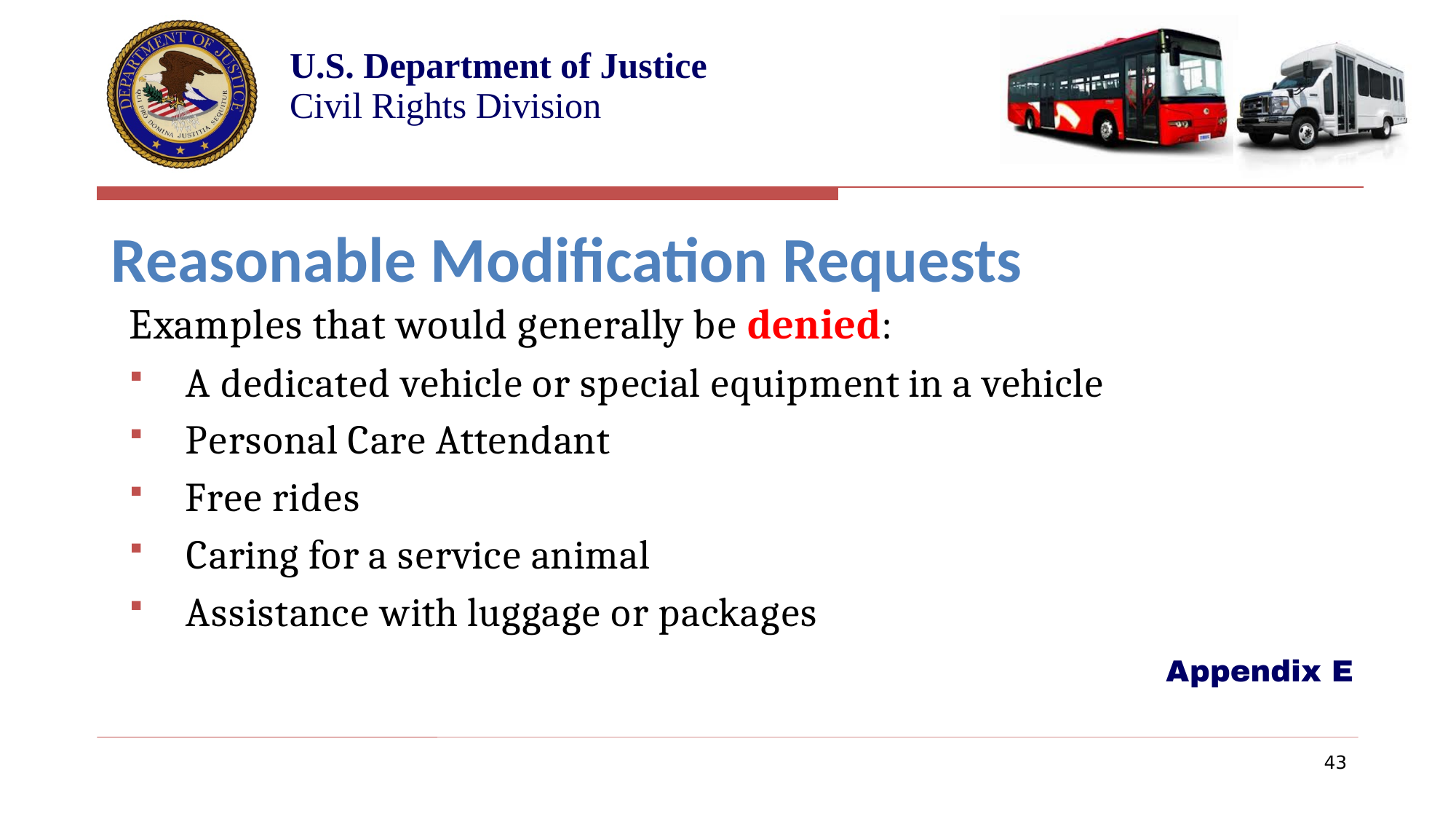

# Reasonable Modification Requests
Examples that would generally be denied:
A dedicated vehicle or special equipment in a vehicle
Personal Care Attendant
Free rides
Caring for a service animal
Assistance with luggage or packages
			      Appendix E
43